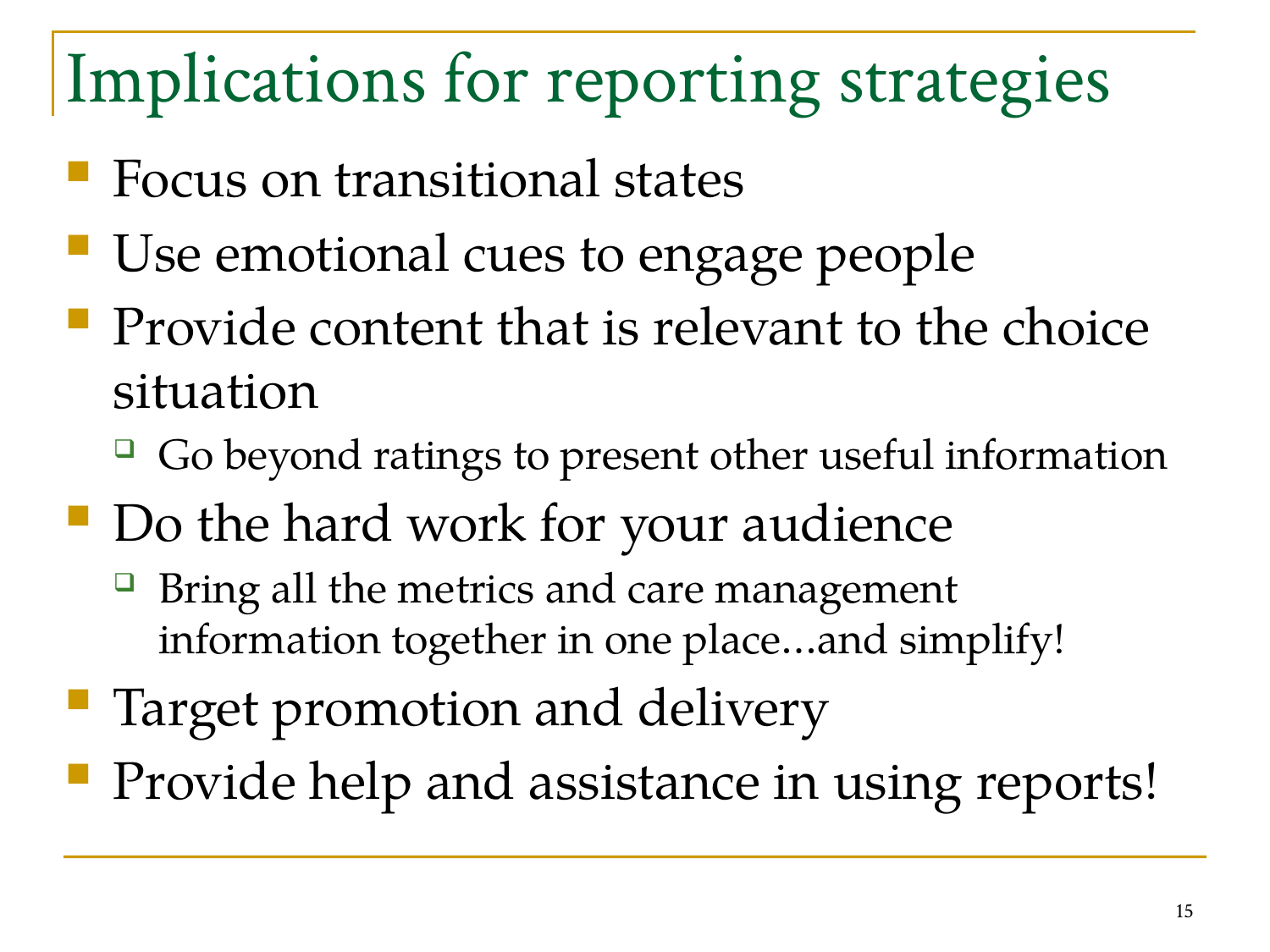

# Implications for reporting strategies
Focus on transitional states
Use emotional cues to engage people
Provide content that is relevant to the choice situation
Go beyond ratings to present other useful information
Do the hard work for your audience
Bring all the metrics and care management information together in one place…and simplify!
Target promotion and delivery
Provide help and assistance in using reports!

15